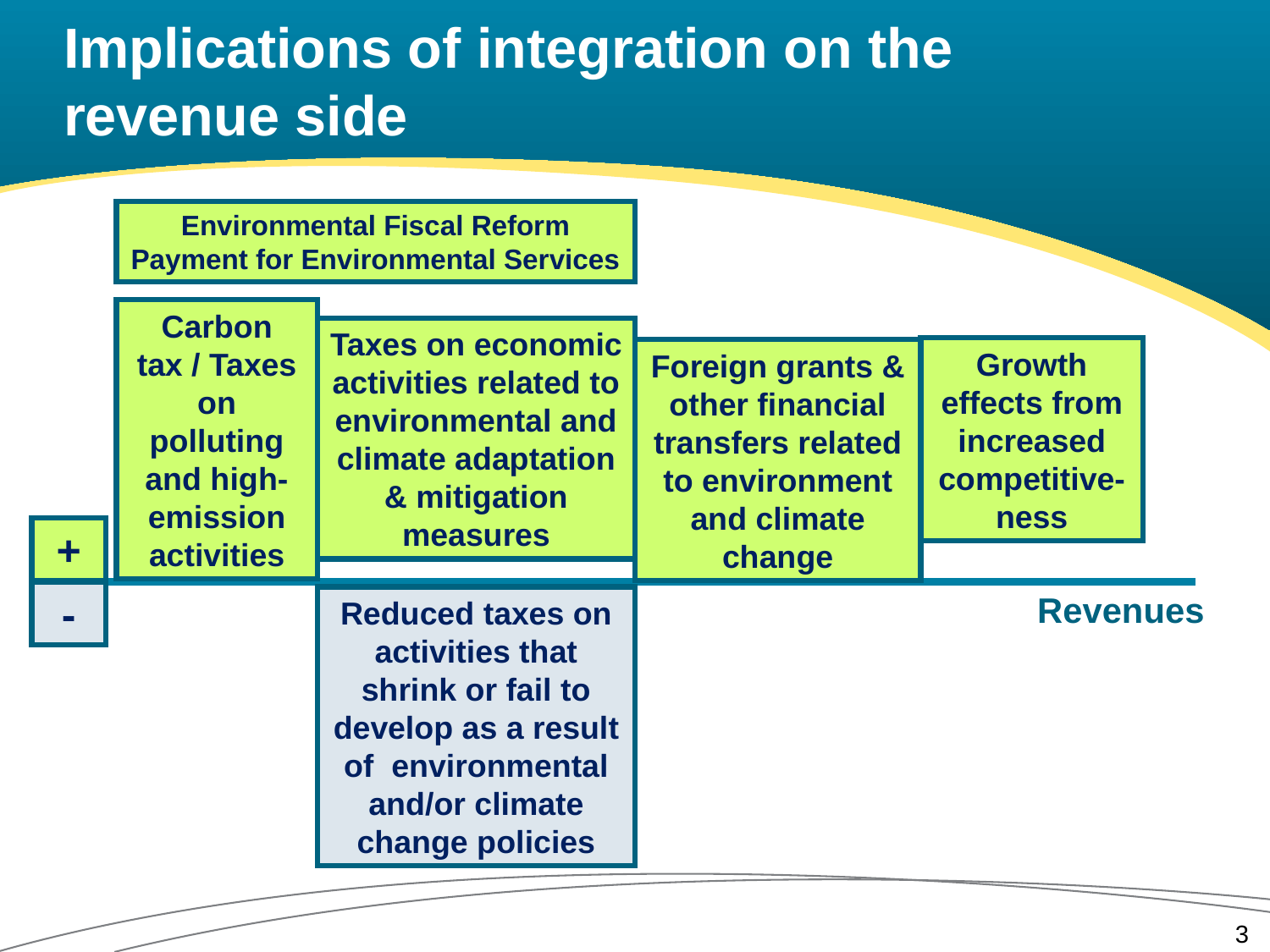

# Implications of integration on the revenue side
Environmental Fiscal Reform
Payment for Environmental Services
Growth effects from increased competitive-ness
Taxes on economic activities related to environmental and climate adaptation & mitigation measures
Carbon tax / Taxes on polluting and high-emission activities
Foreign grants & other financial transfers related to environment and climate change
R
E
V
E
N
U
E
S
+
-
Revenues
Reduced taxes on activities that shrink or fail to develop as a result of  environmental and/or climate change policies
3